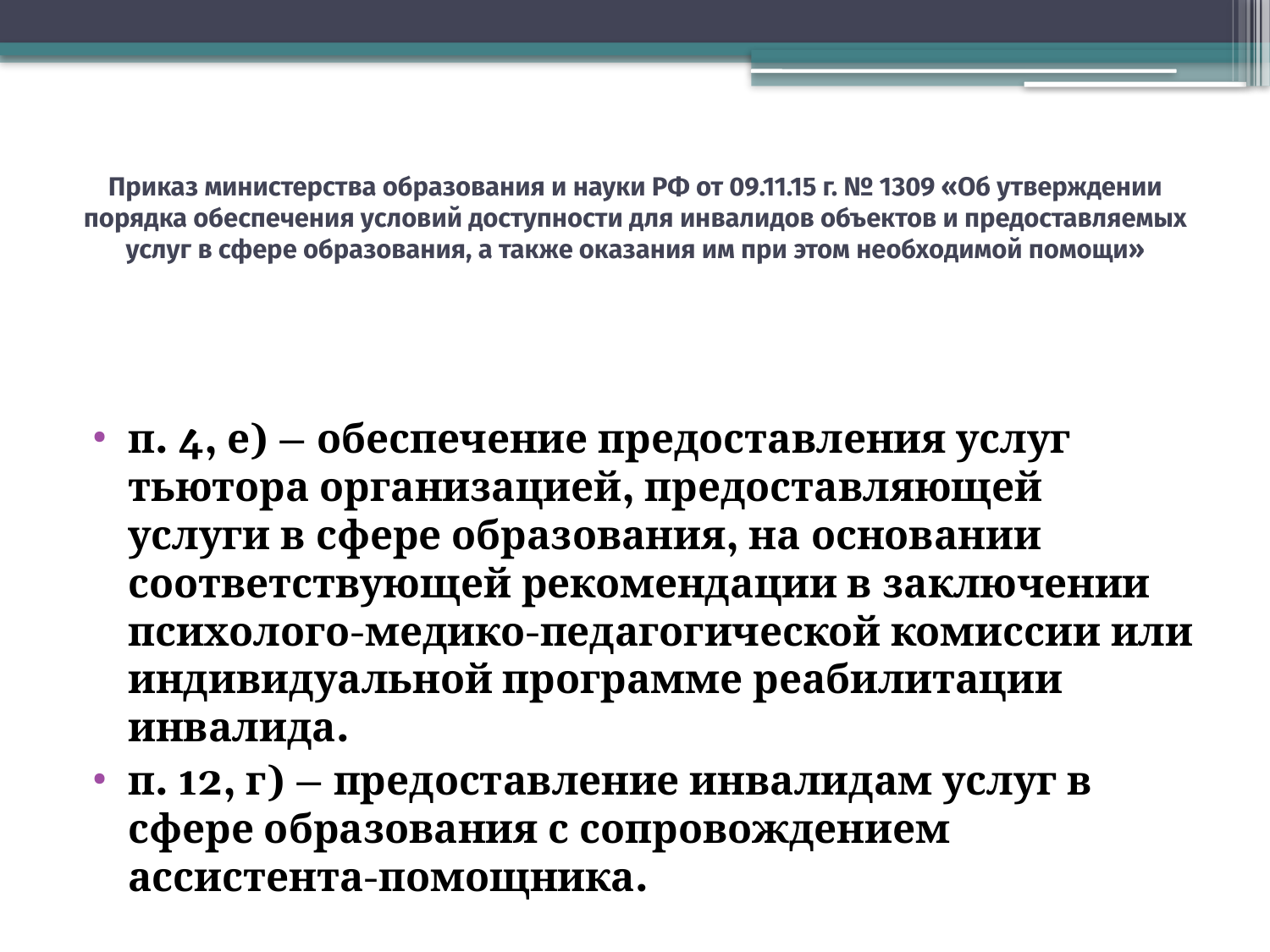

# Приказ министерства образования и науки РФ от 09.11.15 г. № 1309 «Об утверждении порядка обеспечения условий доступности для инвалидов объектов и предоставляемых услуг в сфере образования, а также оказания им при этом необходимой помощи»
п. 4, е) – обеспечение предоставления услуг тьютора организацией, предоставляющей услуги в сфере образования, на основании соответствующей рекомендации в заключении психолого-медико-педагогической комиссии или индивидуальной программе реабилитации  инвалида.
п. 12, г) – предоставление инвалидам услуг в сфере образования с сопровождением ассистента-помощника.